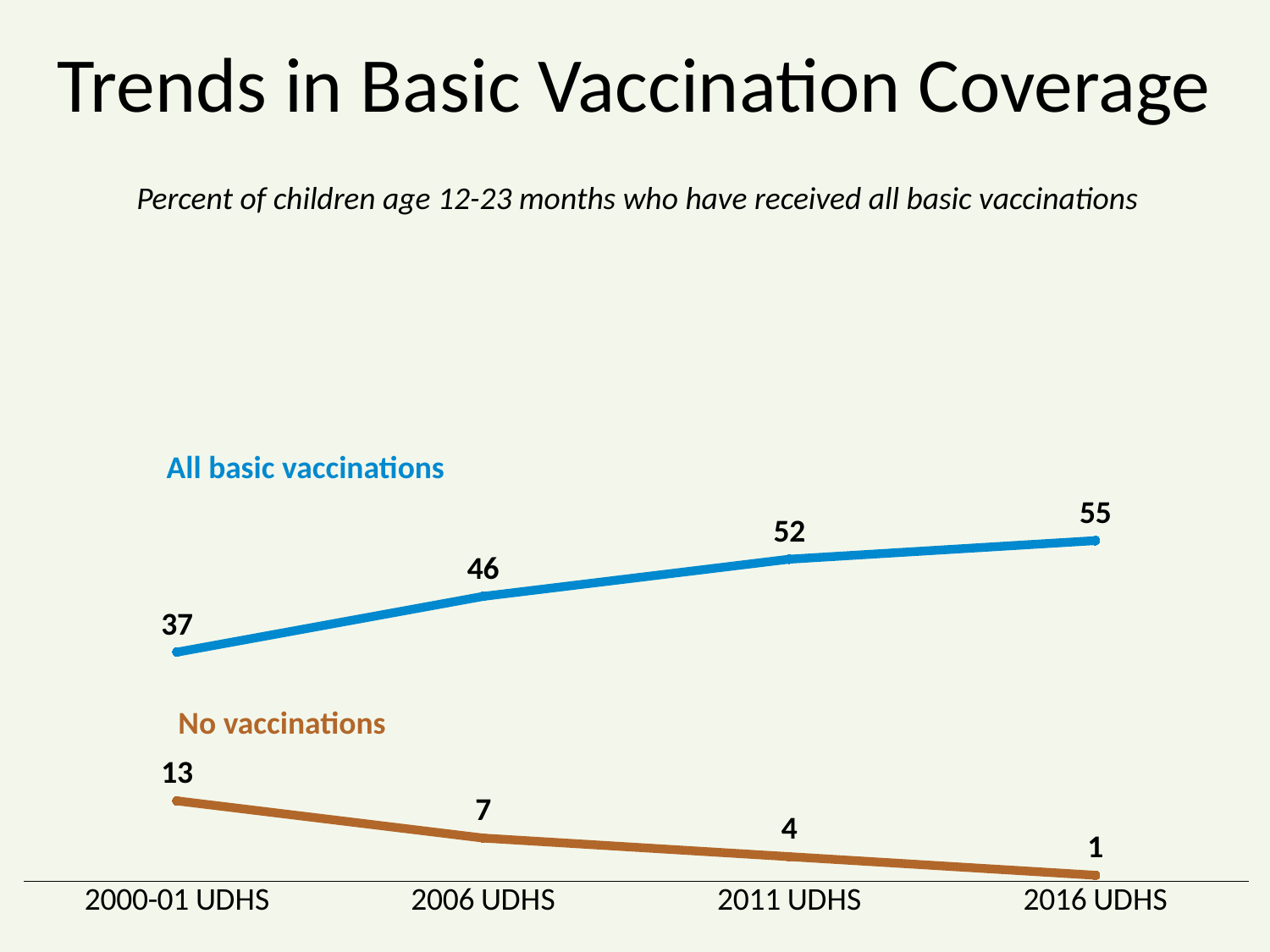

# Trends in Basic Vaccination Coverage
Percent of children age 12-23 months who have received all basic vaccinations

### Chart

| Category | All basic | No vaccines |
|---|---|---|
| 2000-01 UDHS | 37.0 | 13.0 |
| 2006 UDHS | 46.0 | 7.0 |
| 2011 UDHS | 52.0 | 4.0 |
| 2016 UDHS | 55.0 | 1.0 |
All basic vaccinations
No vaccinations